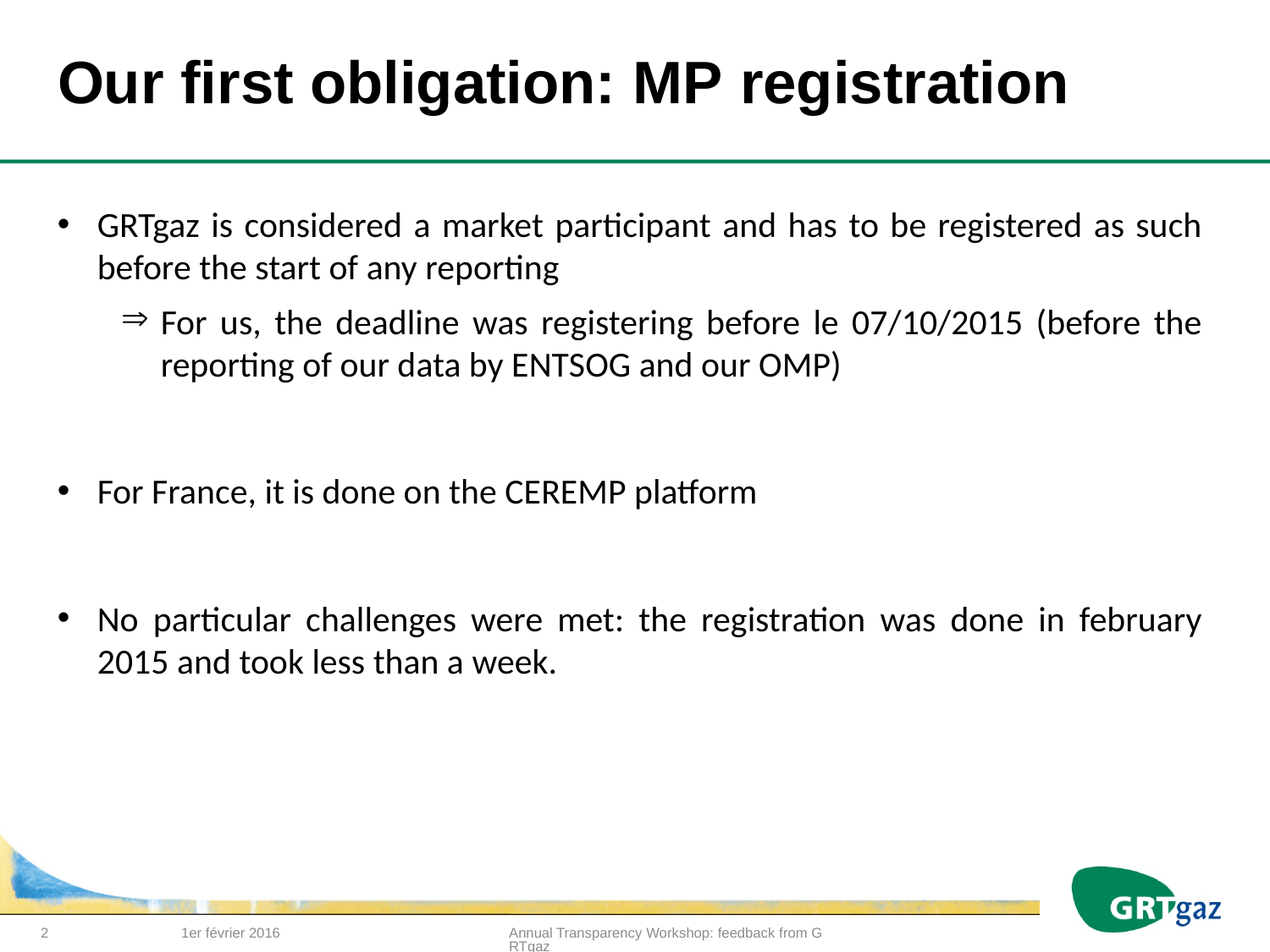

# Our first obligation: MP registration
GRTgaz is considered a market participant and has to be registered as such before the start of any reporting

For us, the deadline was registering before le 07/10/2015 (before the reporting of our data by ENTSOG and our OMP)

For France, it is done on the CEREMP platform

No particular challenges were met: the registration was done in february 2015 and took less than a week.

2
1er février 2016
Annual Transparency Workshop: feedback from GRTgaz